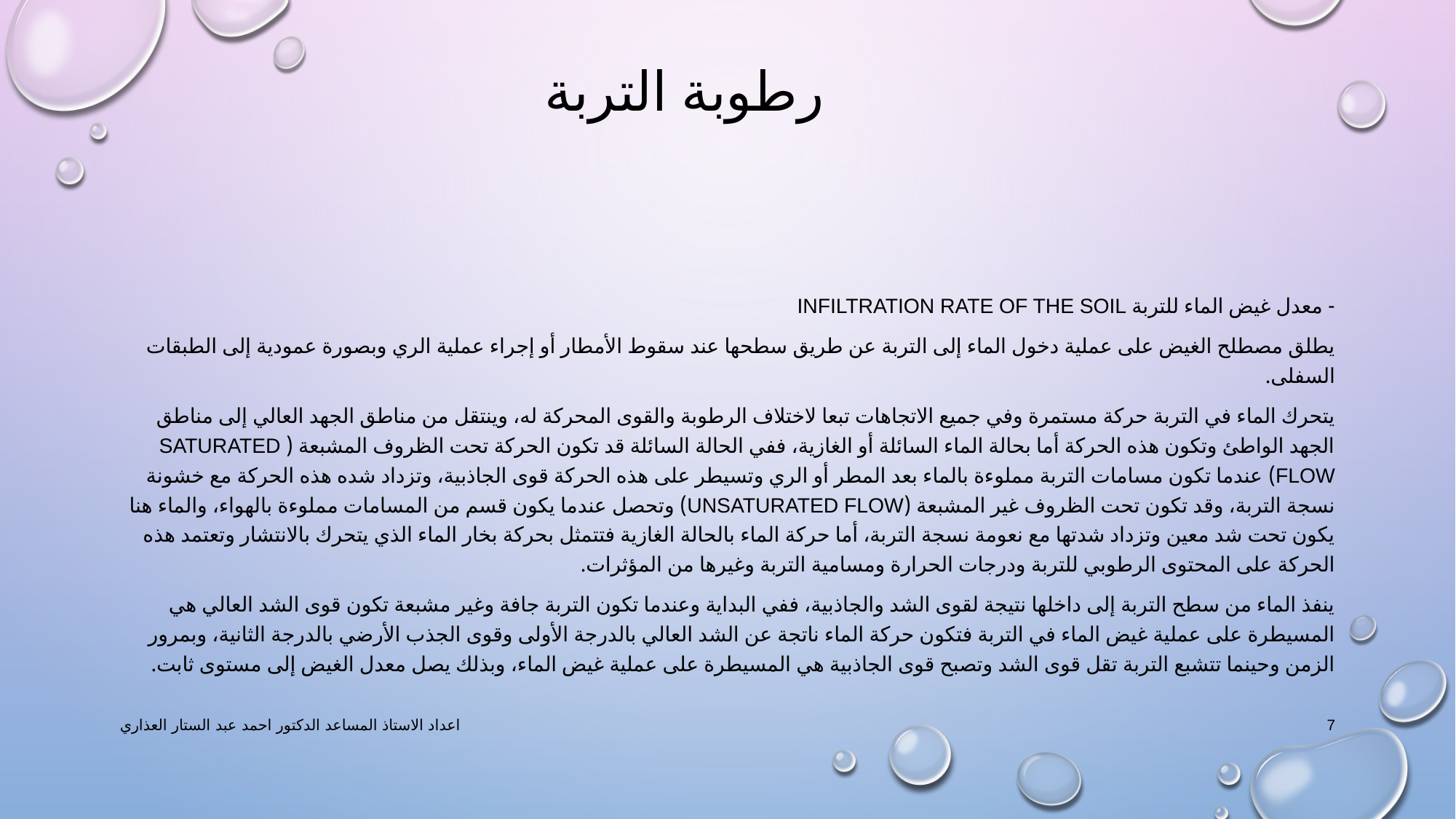

# رطوبة التربة
- معدل غيض الماء للتربة Infiltration rate of the soil
يطلق مصطلح الغيض على عملية دخول الماء إلى التربة عن طريق سطحها عند سقوط الأمطار أو إجراء عملية الري وبصورة عمودية إلى الطبقات السفلى.
يتحرك الماء في التربة حركة مستمرة وفي جميع الاتجاهات تبعا لاختلاف الرطوبة والقوى المحركة له، وينتقل من مناطق الجهد العالي إلى مناطق الجهد الواطئ وتكون هذه الحركة أما بحالة الماء السائلة أو الغازية، ففي الحالة السائلة قد تكون الحركة تحت الظروف المشبعة ( Saturated flow) عندما تكون مسامات التربة مملوءة بالماء بعد المطر أو الري وتسيطر على هذه الحركة قوى الجاذبية، وتزداد شده هذه الحركة مع خشونة نسجة التربة، وقد تكون تحت الظروف غير المشبعة (Unsaturated flow) وتحصل عندما يكون قسم من المسامات مملوءة بالهواء، والماء هنا يكون تحت شد معين وتزداد شدتها مع نعومة نسجة التربة، أما حركة الماء بالحالة الغازية فتتمثل بحركة بخار الماء الذي يتحرك بالانتشار وتعتمد هذه الحركة على المحتوى الرطوبي للتربة ودرجات الحرارة ومسامية التربة وغيرها من المؤثرات.
ينفذ الماء من سطح التربة إلى داخلها نتيجة لقوى الشد والجاذبية، ففي البداية وعندما تكون التربة جافة وغير مشبعة تكون قوى الشد العالي هي المسيطرة على عملية غيض الماء في التربة فتكون حركة الماء ناتجة عن الشد العالي بالدرجة الأولى وقوى الجذب الأرضي بالدرجة الثانية، وبمرور الزمن وحينما تتشبع التربة تقل قوى الشد وتصبح قوى الجاذبية هي المسيطرة على عملية غيض الماء، وبذلك يصل معدل الغيض إلى مستوى ثابت.

اعداد الاستاذ المساعد الدكتور احمد عبد الستار العذاري
7